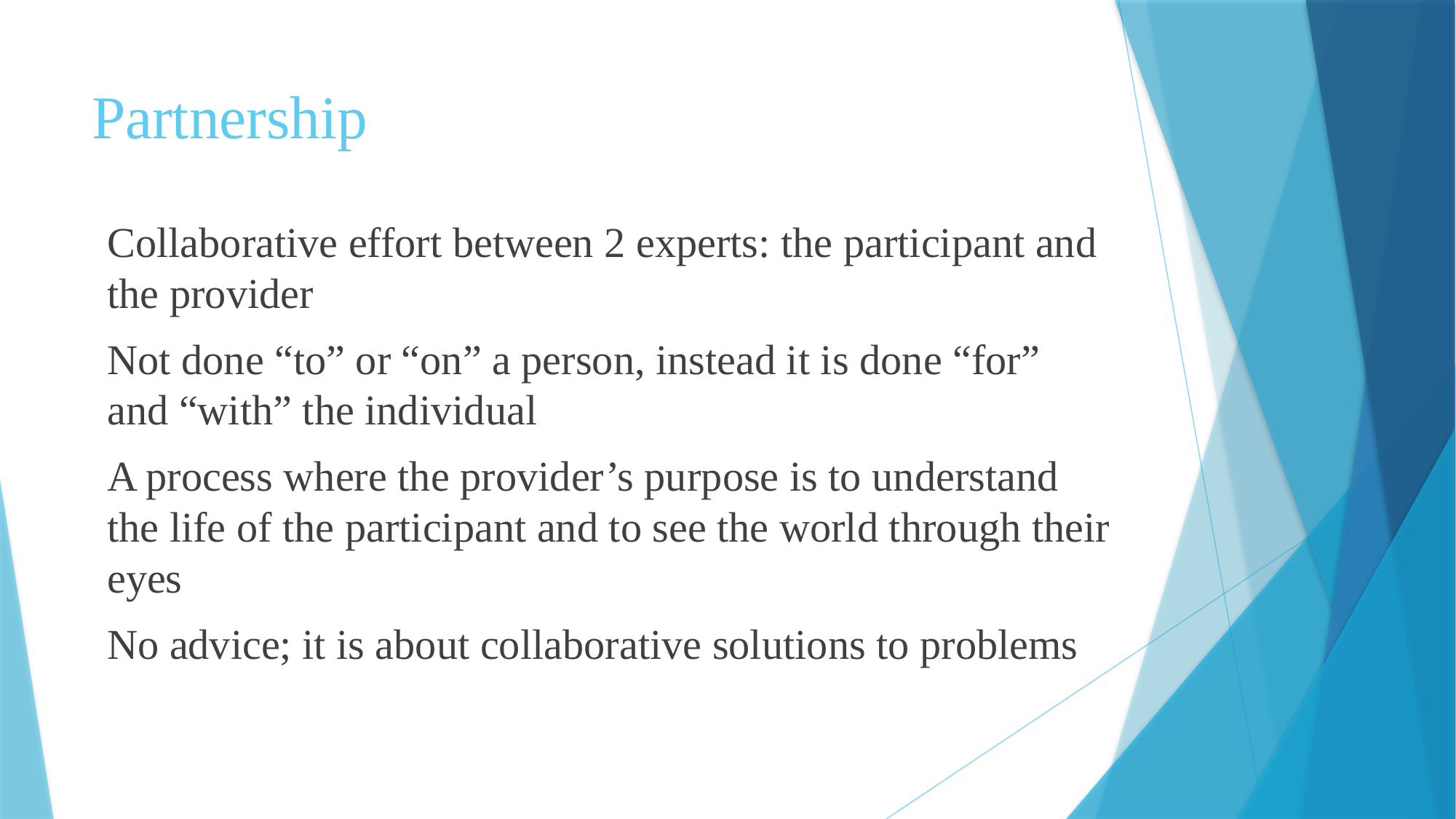

# Partnership
Collaborative effort between 2 experts: the participant and the provider
Not done “to” or “on” a person, instead it is done “for” and “with” the individual
A process where the provider’s purpose is to understand the life of the participant and to see the world through their eyes
No advice; it is about collaborative solutions to problems